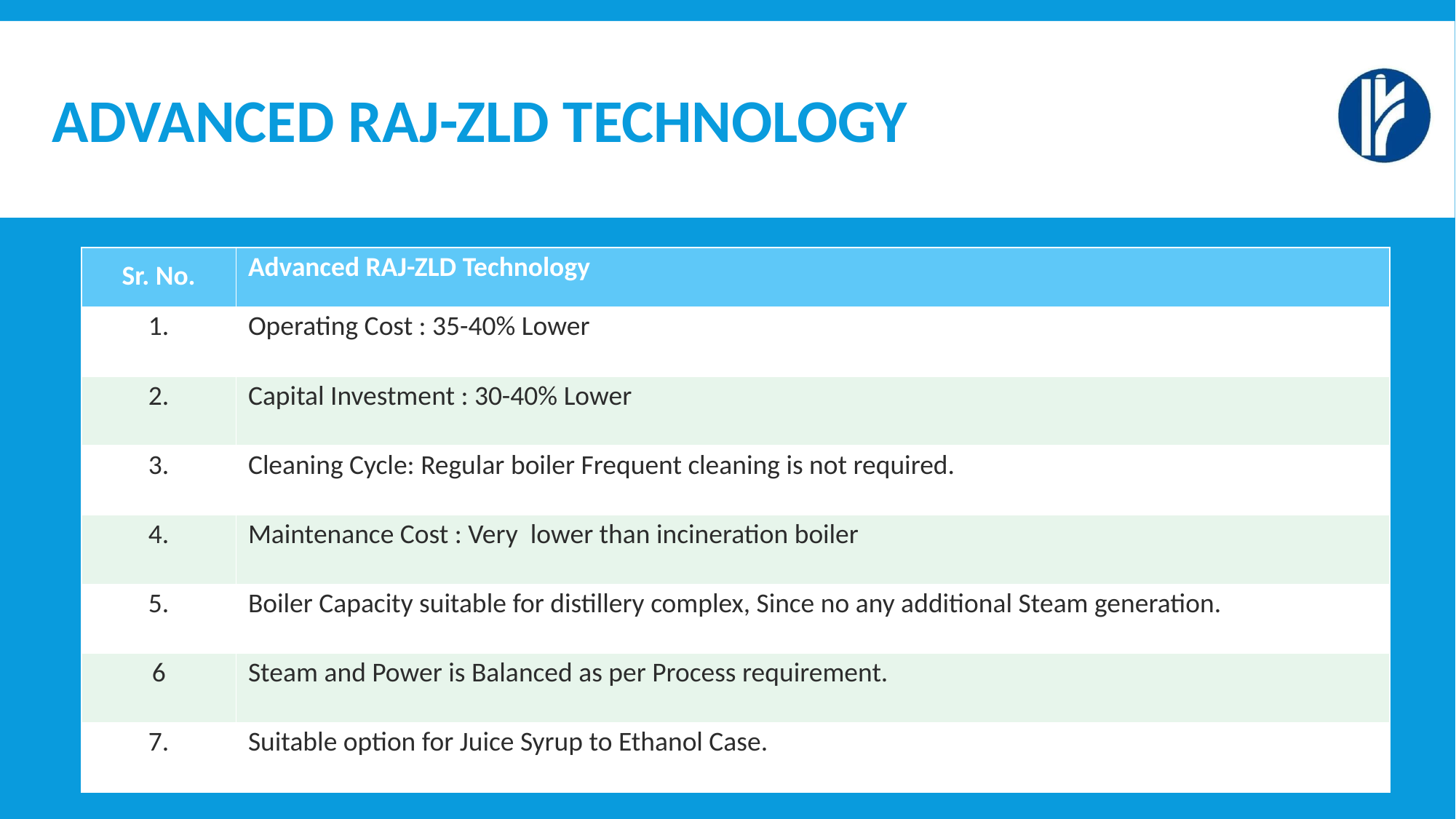

ADVANCED RAJ-ZLD TECHNOLOGY
| Sr. No. | Advanced RAJ-ZLD Technology |
| --- | --- |
| 1. | Operating Cost : 35-40% Lower |
| 2. | Capital Investment : 30-40% Lower |
| 3. | Cleaning Cycle: Regular boiler Frequent cleaning is not required. |
| 4. | Maintenance Cost : Very lower than incineration boiler |
| 5. | Boiler Capacity suitable for distillery complex, Since no any additional Steam generation. |
| 6 | Steam and Power is Balanced as per Process requirement. |
| 7. | Suitable option for Juice Syrup to Ethanol Case. |